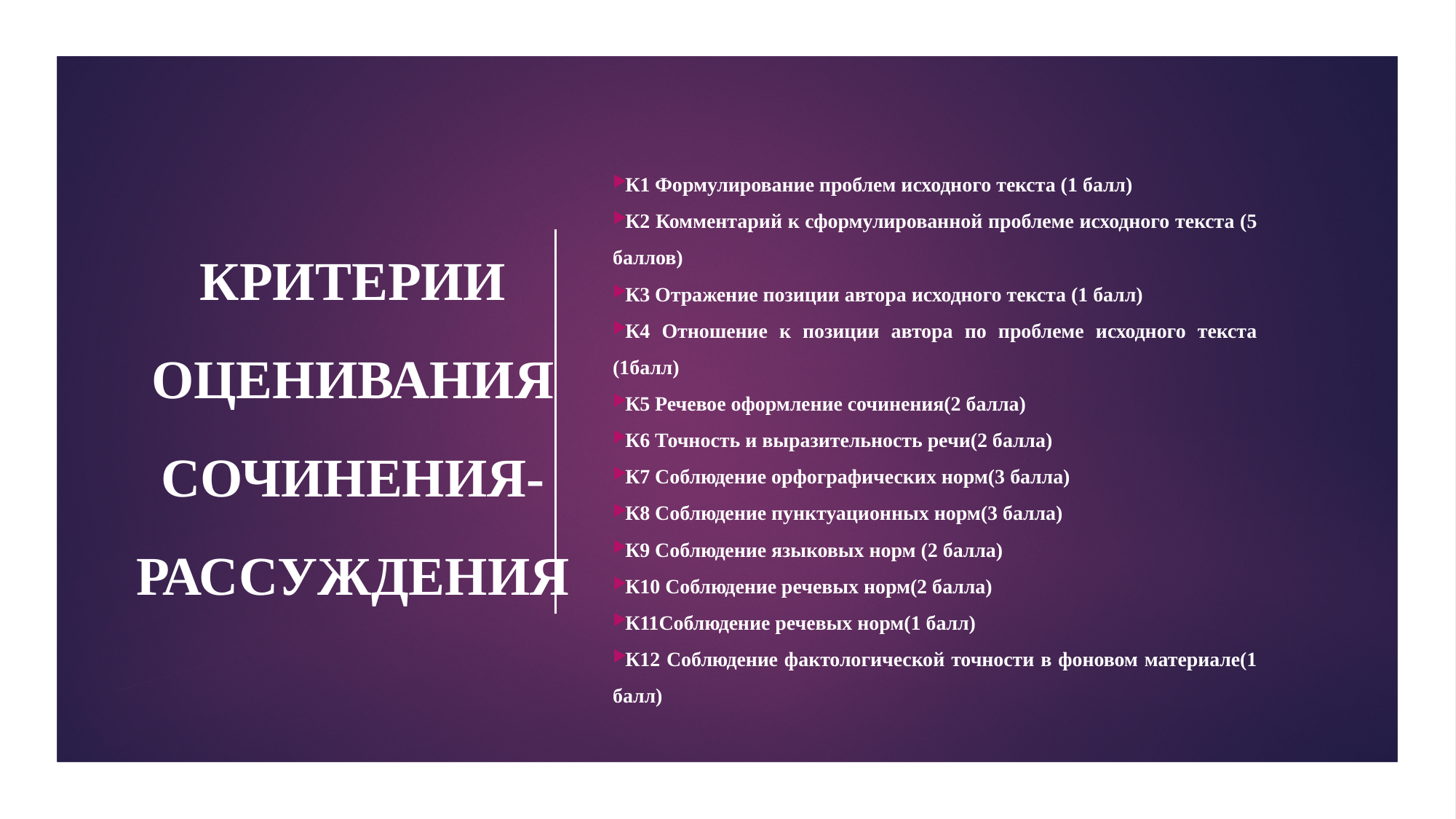

# КРИТЕРИИ ОЦЕНИВАНИЯ СОЧИНЕНИЯ-РАССУЖДЕНИЯ
К1 Формулирование проблем исходного текста (1 балл)
К2 Комментарий к сформулированной проблеме исходного текста (5 баллов)
К3 Отражение позиции автора исходного текста (1 балл)
К4 Отношение к позиции автора по проблеме исходного текста (1балл)
К5 Речевое оформление сочинения(2 балла)
К6 Точность и выразительность речи(2 балла)
К7 Соблюдение орфографических норм(3 балла)
К8 Соблюдение пунктуационных норм(3 балла)
К9 Соблюдение языковых норм (2 балла)
К10 Соблюдение речевых норм(2 балла)
К11Соблюдение речевых норм(1 балл)
К12 Соблюдение фактологической точности в фоновом материале(1 балл)